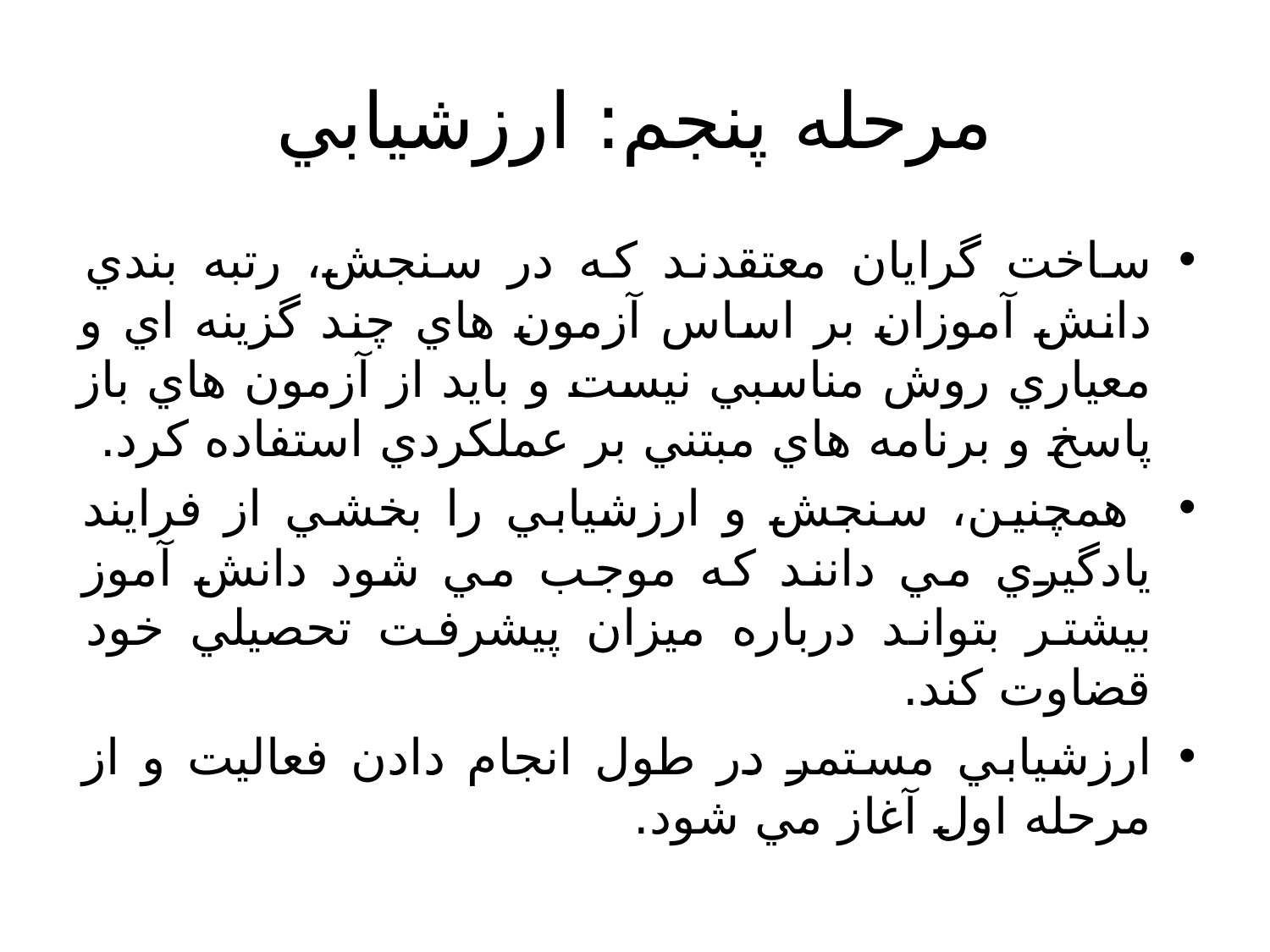

# مرحله پنجم: ارزشيابي
ساخت گرايان معتقدند كه در سنجش، رتبه بندي دانش آموزان بر اساس آزمون هاي چند گزينه اي و معياري روش مناسبي نيست و بايد از آزمون هاي باز پاسخ و برنامه هاي مبتني بر عملكردي استفاده كرد.
 همچنين، سنجش و ارزشيابي را بخشي از فرايند يادگيري مي دانند كه موجب مي شود دانش آموز بيشتر بتواند درباره ميزان پيشرفت تحصيلي خود قضاوت كند.
ارزشيابي مستمر در طول انجام دادن فعاليت و از مرحله اول آغاز مي شود.